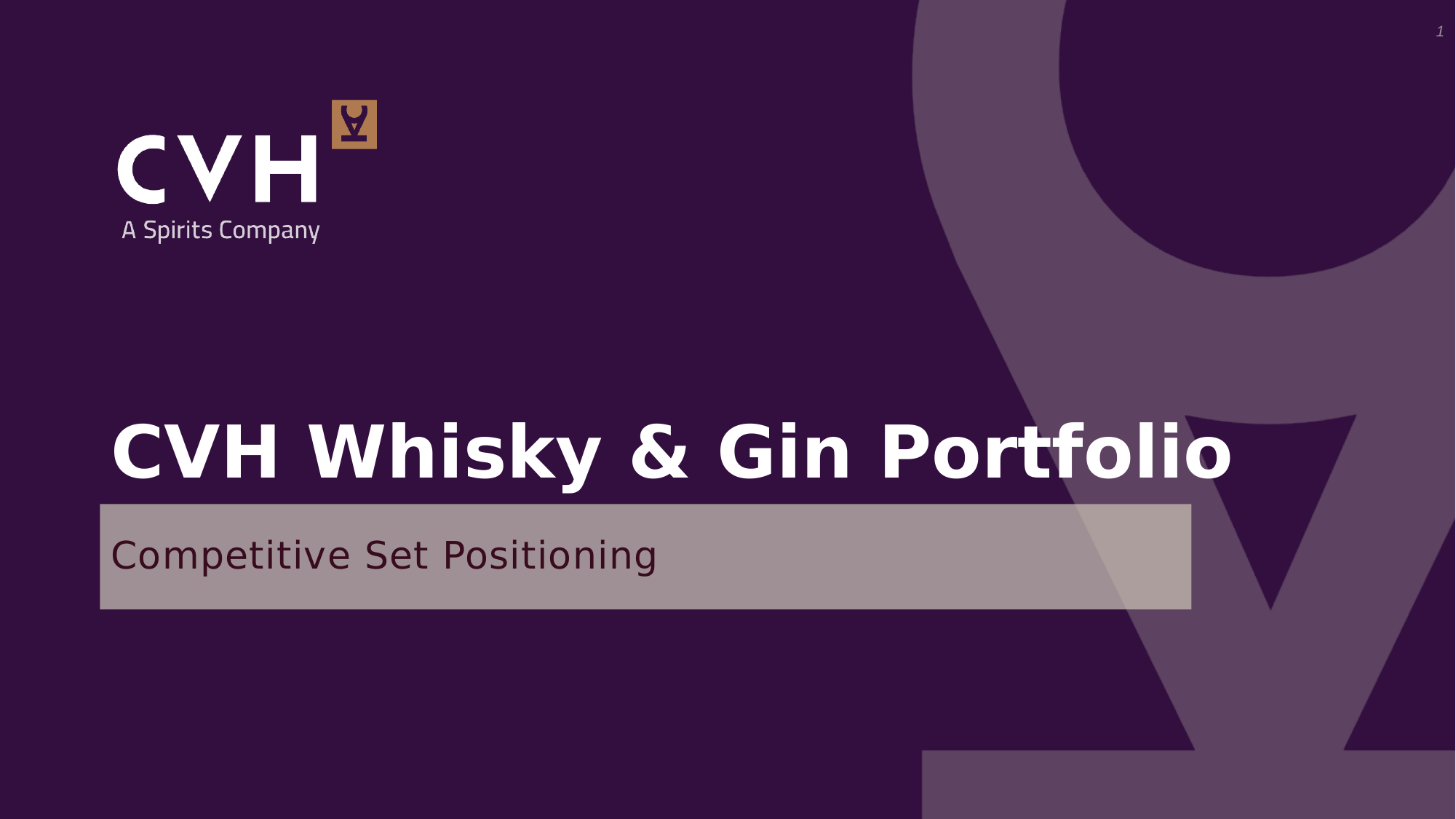

1
# CVH Whisky & Gin Portfolio
Competitive Set Positioning